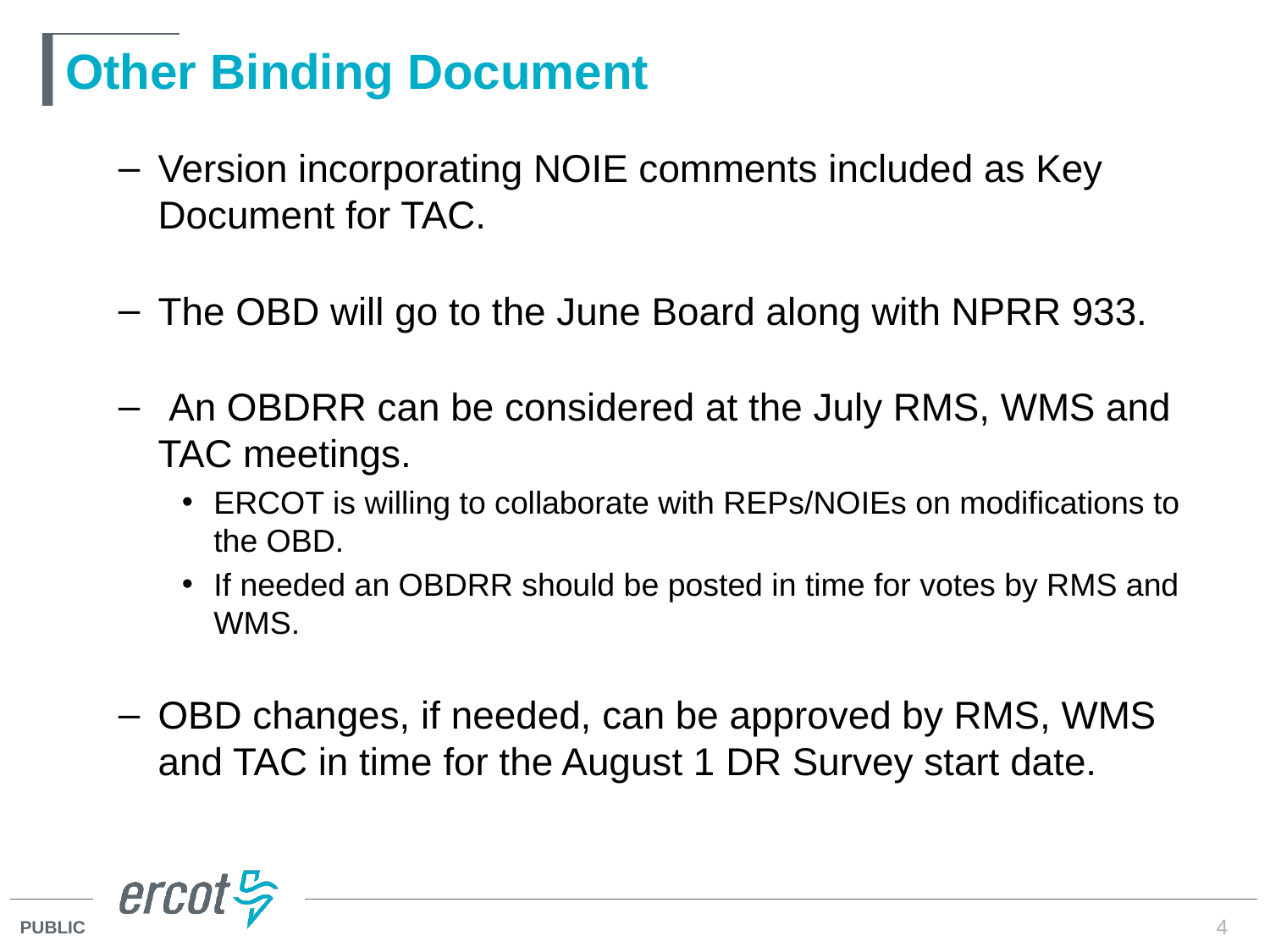

# Other Binding Document
Version incorporating NOIE comments included as Key Document for TAC.

The OBD will go to the June Board along with NPRR 933.

 An OBDRR can be considered at the July RMS, WMS and TAC meetings.
ERCOT is willing to collaborate with REPs/NOIEs on modifications to the OBD.
If needed an OBDRR should be posted in time for votes by RMS and WMS.

OBD changes, if needed, can be approved by RMS, WMS and TAC in time for the August 1 DR Survey start date.
4